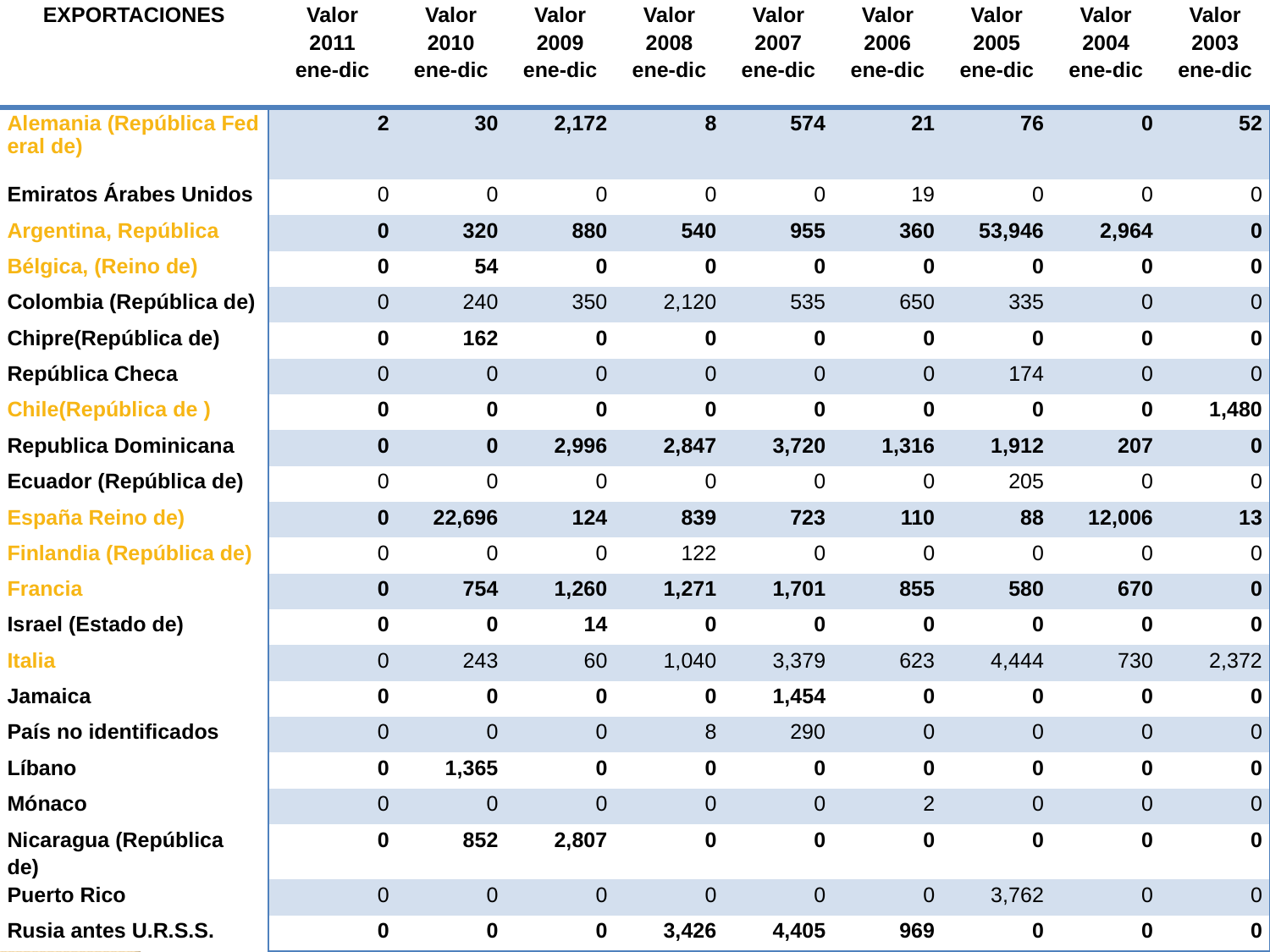

| EXPORTACIONES | Valor 2011 ene-dic | Valor 2010 ene-dic | Valor 2009 ene-dic | Valor 2008 ene-dic | Valor 2007 ene-dic | Valor 2006 ene-dic | Valor 2005 ene-dic | Valor 2004 ene-dic | Valor 2003 ene-dic |
| --- | --- | --- | --- | --- | --- | --- | --- | --- | --- |
| Alemania (República Federal de) | 2 | 30 | 2,172 | 8 | 574 | 21 | 76 | 0 | 52 |
| Emiratos Árabes Unidos | 0 | 0 | 0 | 0 | 0 | 19 | 0 | 0 | 0 |
| Argentina, República | 0 | 320 | 880 | 540 | 955 | 360 | 53,946 | 2,964 | 0 |
| Bélgica, (Reino de) | 0 | 54 | 0 | 0 | 0 | 0 | 0 | 0 | 0 |
| Colombia (República de) | 0 | 240 | 350 | 2,120 | 535 | 650 | 335 | 0 | 0 |
| Chipre(República de) | 0 | 162 | 0 | 0 | 0 | 0 | 0 | 0 | 0 |
| República Checa | 0 | 0 | 0 | 0 | 0 | 0 | 174 | 0 | 0 |
| Chile(República de ) | 0 | 0 | 0 | 0 | 0 | 0 | 0 | 0 | 1,480 |
| Republica Dominicana | 0 | 0 | 2,996 | 2,847 | 3,720 | 1,316 | 1,912 | 207 | 0 |
| Ecuador (República de) | 0 | 0 | 0 | 0 | 0 | 0 | 205 | 0 | 0 |
| España Reino de) | 0 | 22,696 | 124 | 839 | 723 | 110 | 88 | 12,006 | 13 |
| Finlandia (República de) | 0 | 0 | 0 | 122 | 0 | 0 | 0 | 0 | 0 |
| Francia | 0 | 754 | 1,260 | 1,271 | 1,701 | 855 | 580 | 670 | 0 |
| Israel (Estado de) | 0 | 0 | 14 | 0 | 0 | 0 | 0 | 0 | 0 |
| Italia | 0 | 243 | 60 | 1,040 | 3,379 | 623 | 4,444 | 730 | 2,372 |
| Jamaica | 0 | 0 | 0 | 0 | 1,454 | 0 | 0 | 0 | 0 |
| País no identificados | 0 | 0 | 0 | 8 | 290 | 0 | 0 | 0 | 0 |
| Líbano | 0 | 1,365 | 0 | 0 | 0 | 0 | 0 | 0 | 0 |
| Mónaco | 0 | 0 | 0 | 0 | 0 | 2 | 0 | 0 | 0 |
| Nicaragua (República de) | 0 | 852 | 2,807 | 0 | 0 | 0 | 0 | 0 | 0 |
| Puerto Rico | 0 | 0 | 0 | 0 | 0 | 0 | 3,762 | 0 | 0 |
| Rusia antes U.R.S.S. | 0 | 0 | 0 | 3,426 | 4,405 | 969 | 0 | 0 | 0 |

Cuadro 2
FUENTE: SIAVI 2012,  código: 20 Preparaciones de legumbres u hortalizas, de frutos o de otras partes de plantas.
20079904 Mermeladas, excepto lo comprendido en la fracción 2007.99.01.